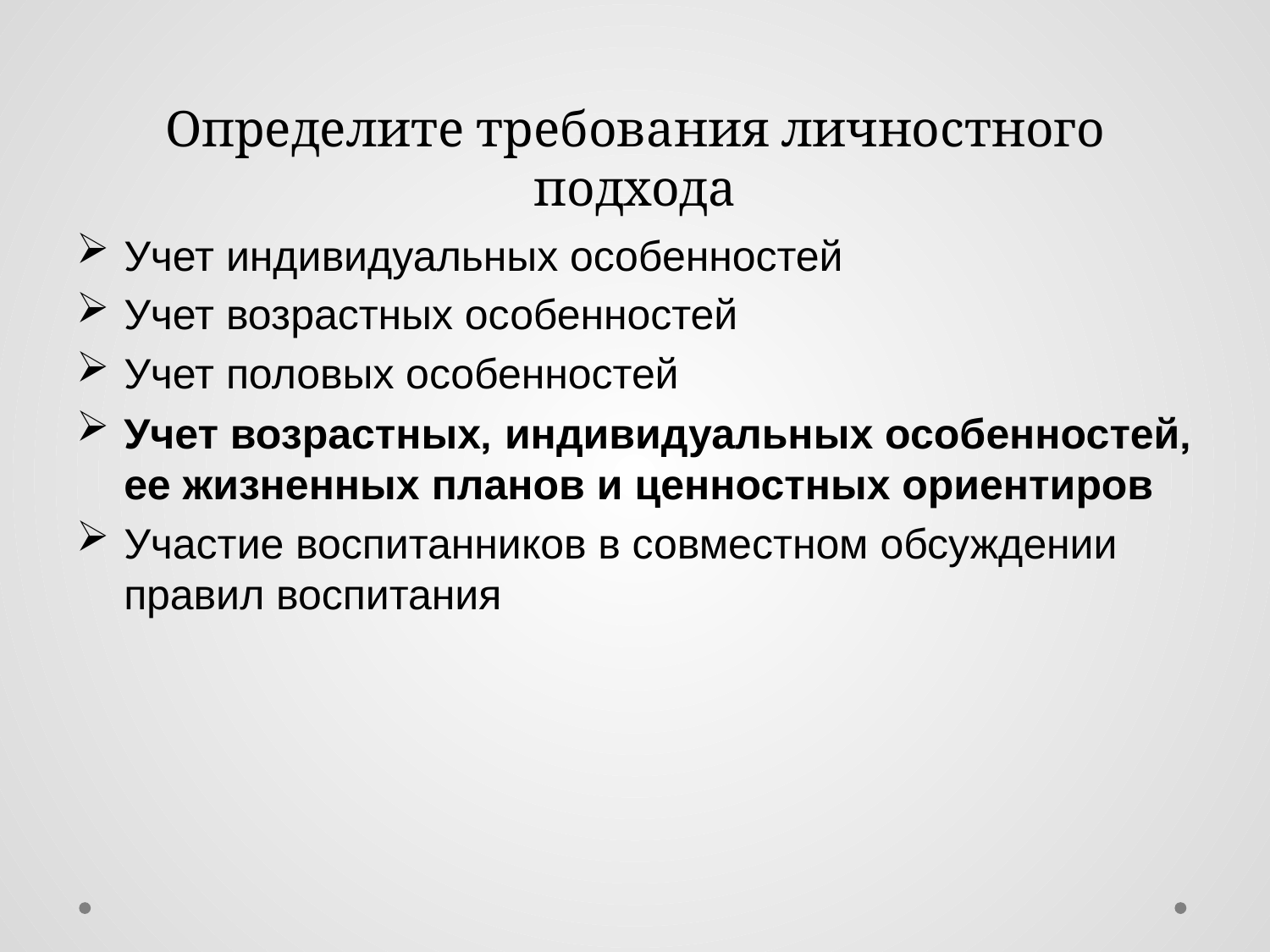

# Определите требования личностного подхода
Учет индивидуальных особенностей
Учет возрастных особенностей
Учет половых особенностей
Учет возрастных, индивидуальных особенностей, ее жизненных планов и ценностных ориентиров
Участие воспитанников в совместном обсуждении правил воспитания